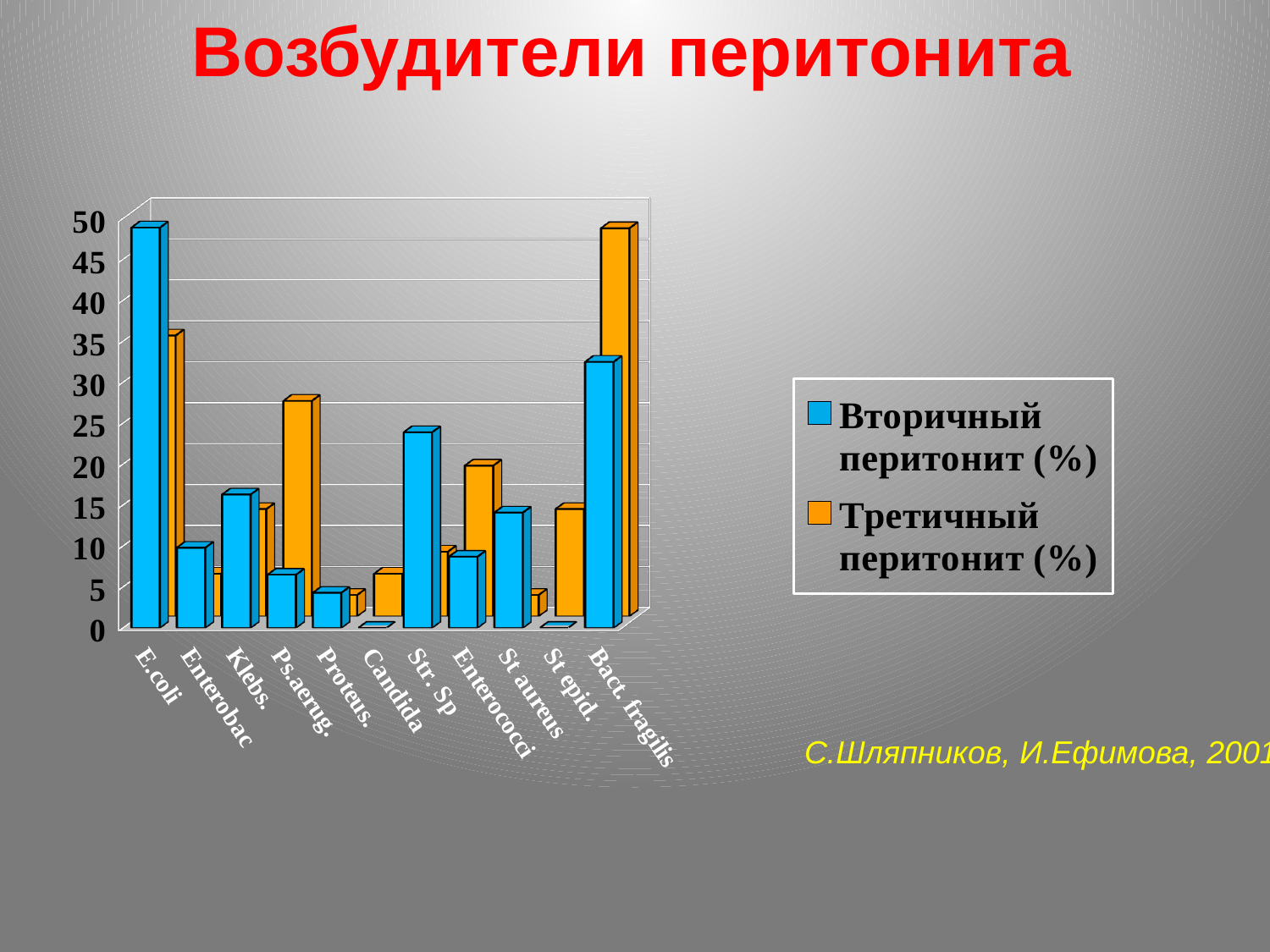

Возбудители перитонита

[unsupported chart]

С.Шляпников, И.Ефимова, 2001